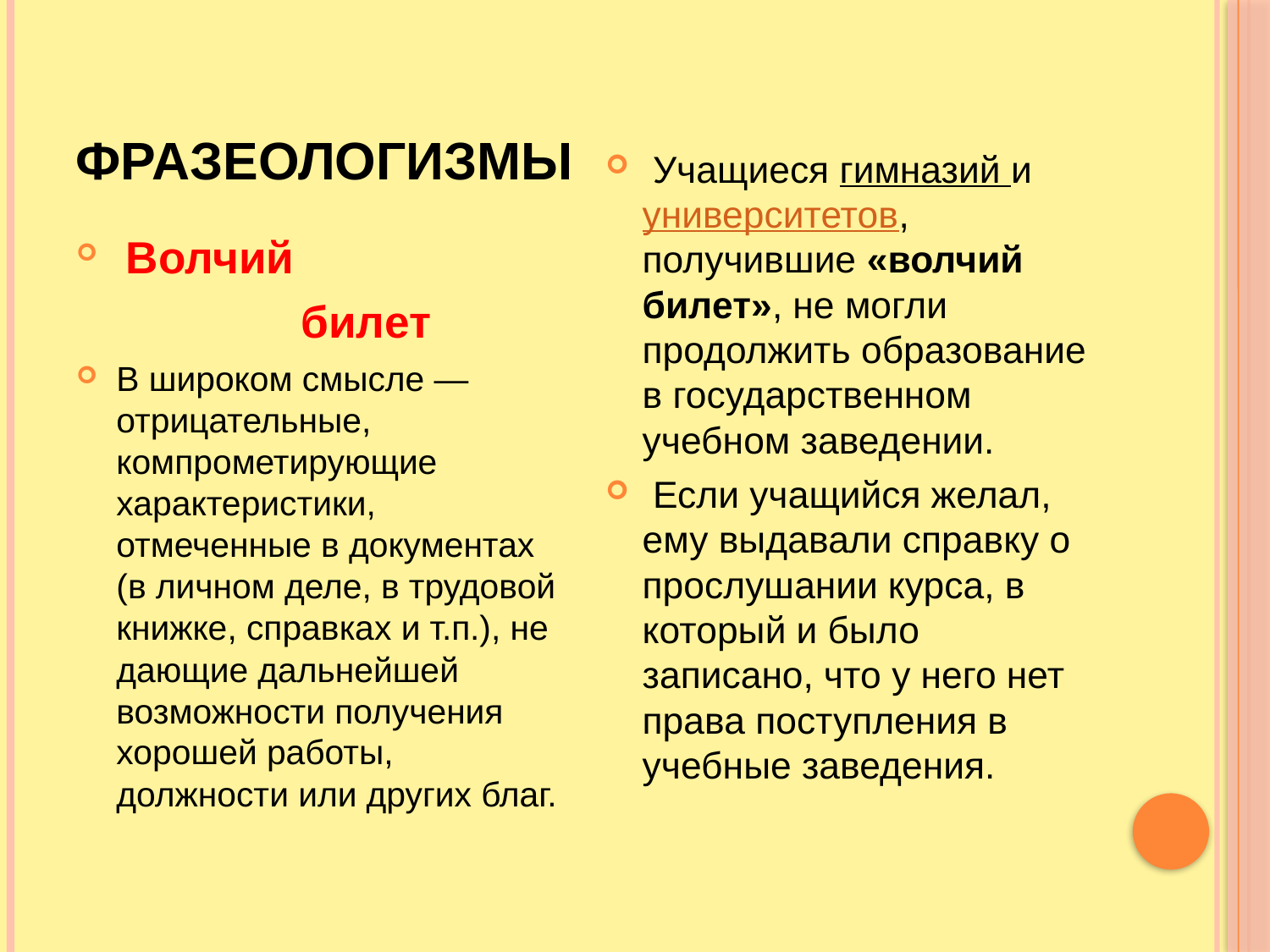

# Фразеологизмы
 Учащиеся гимназий и университетов, получившие «волчий билет», не могли продолжить образование в государственном учебном заведении.
 Если учащийся желал, ему выдавали справку о прослушании курса, в который и было записано, что у него нет права поступления в учебные заведения.

 Волчий
                  билет
В широком смысле — отрицательные, компрометирующие характеристики, отмеченные в документах (в личном деле, в трудовой книжке, справках и т.п.), не дающие дальнейшей возможности получения хорошей работы, должности или других благ.